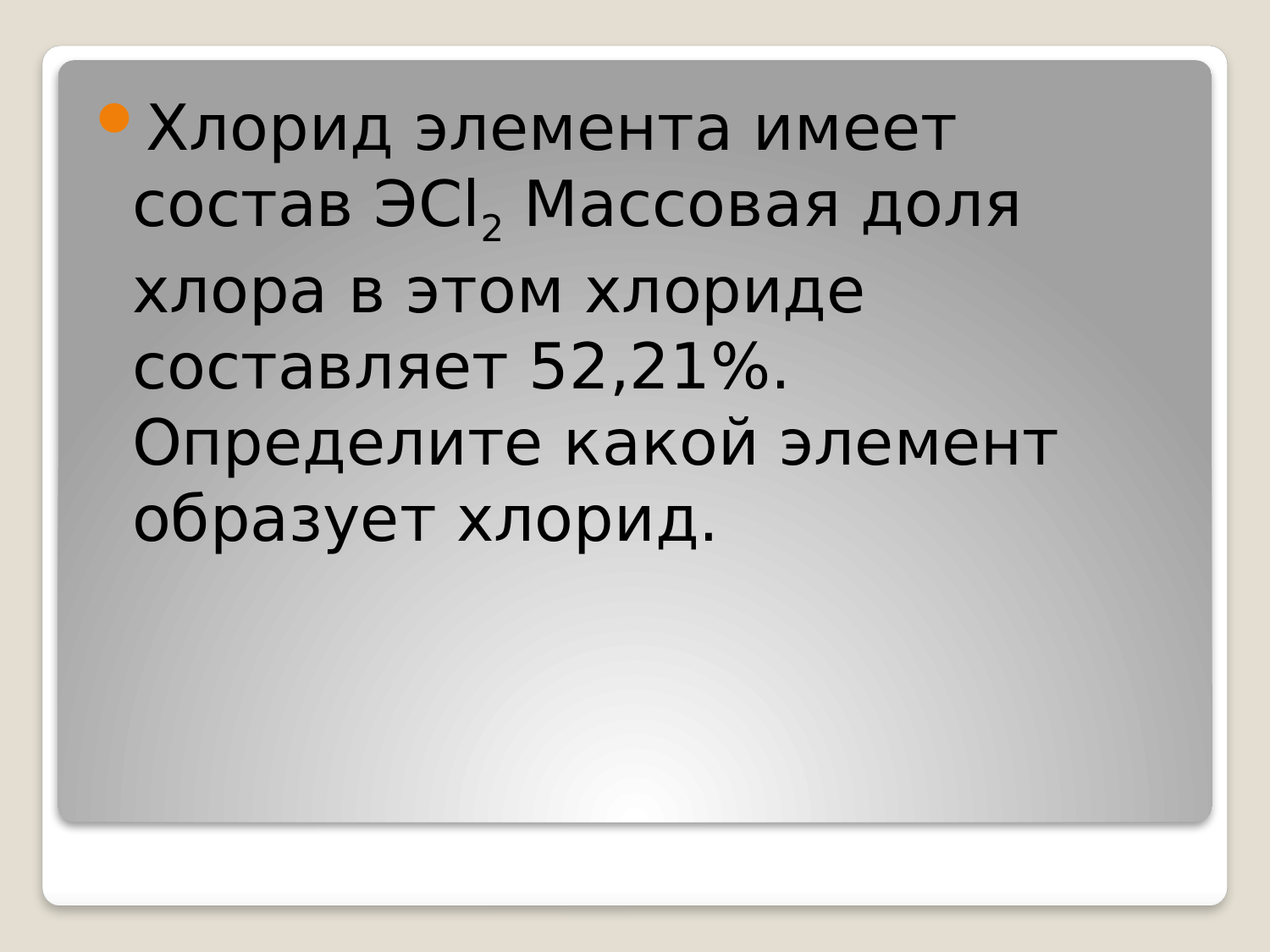

Хлорид элемента имеет состав ЭСl2 Массовая доля хлора в этом хлориде составляет 52,21%. Определите какой элемент образует хлорид.
#